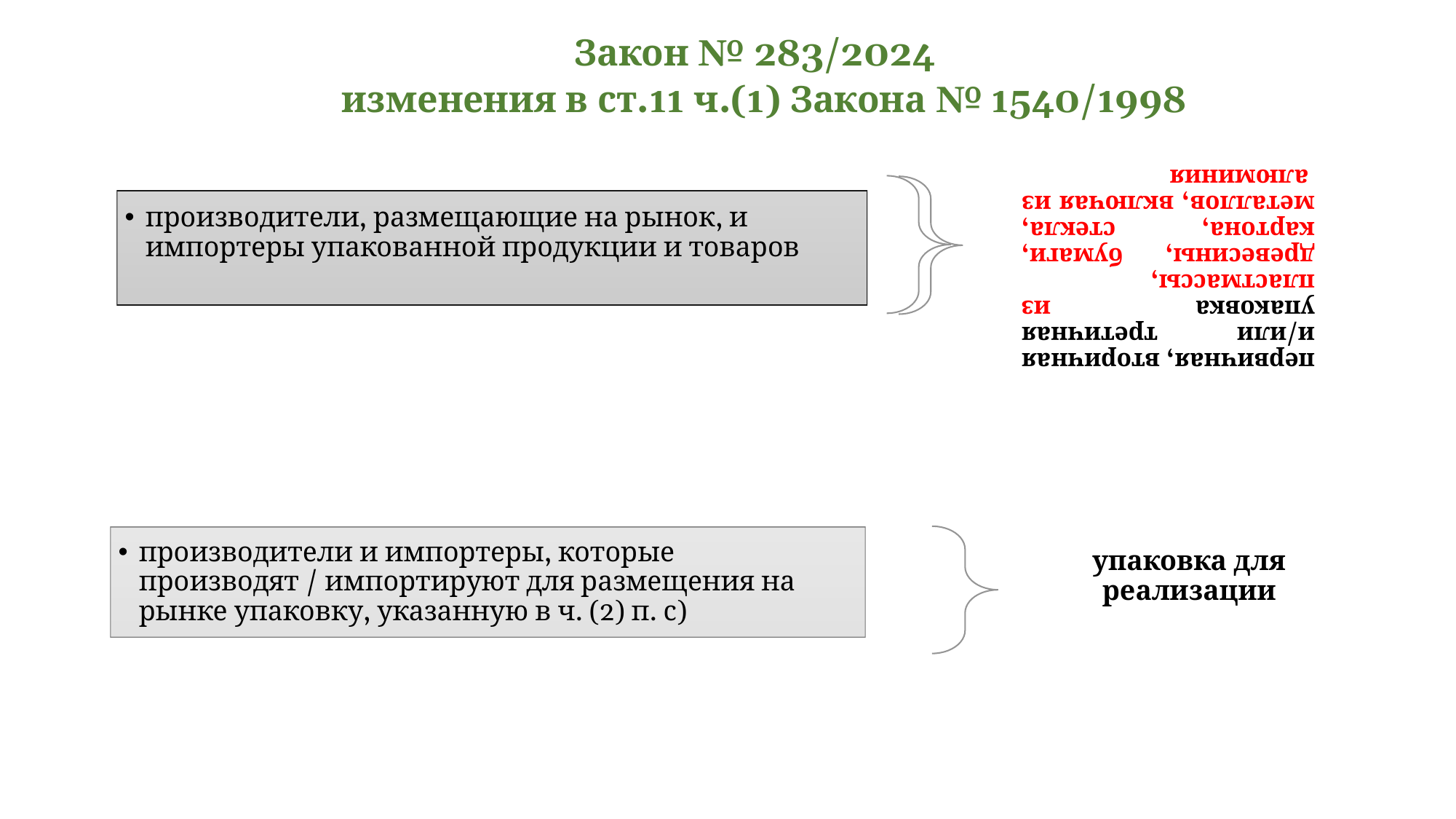

# Закон № 283/2024 изменения в ст.11 ч.(1) Закона № 1540/1998

производители, размещающие на рынок, и импортеры упакованной продукции и товаров

упаковка для реализации
производители и импортеры, которые производят / импортируют для размещения на рынке упаковку, указанную в ч. (2) п. с)
первичная, вторичная и/или третичная упаковка из пластмассы, древесины, бумаги, картона, стекла, металлов, включая из  алюминия